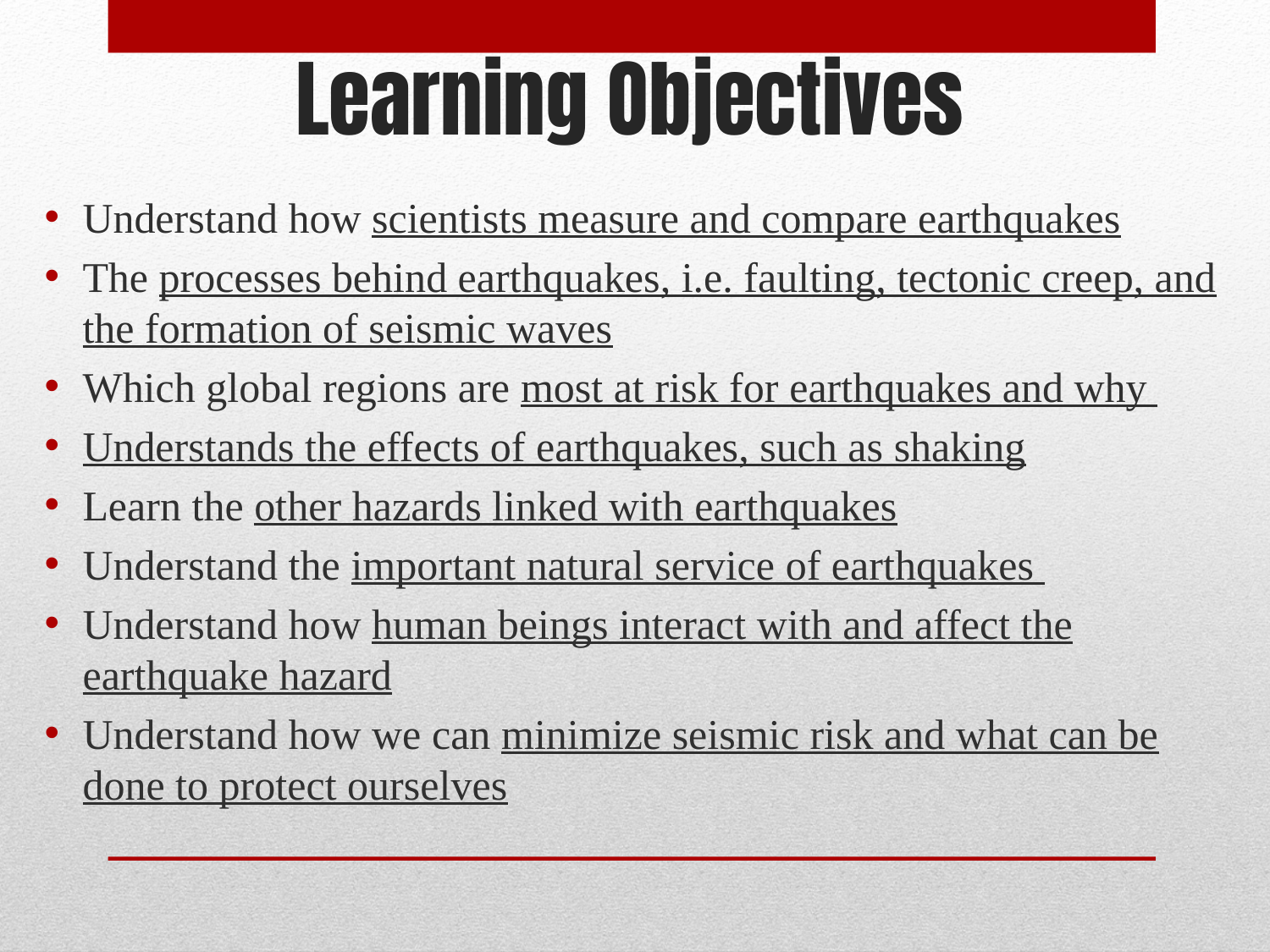

# Learning Objectives
Understand how scientists measure and compare earthquakes
The processes behind earthquakes, i.e. faulting, tectonic creep, and the formation of seismic waves
Which global regions are most at risk for earthquakes and why
Understands the effects of earthquakes, such as shaking
Learn the other hazards linked with earthquakes
Understand the important natural service of earthquakes
Understand how human beings interact with and affect the earthquake hazard
Understand how we can minimize seismic risk and what can be done to protect ourselves